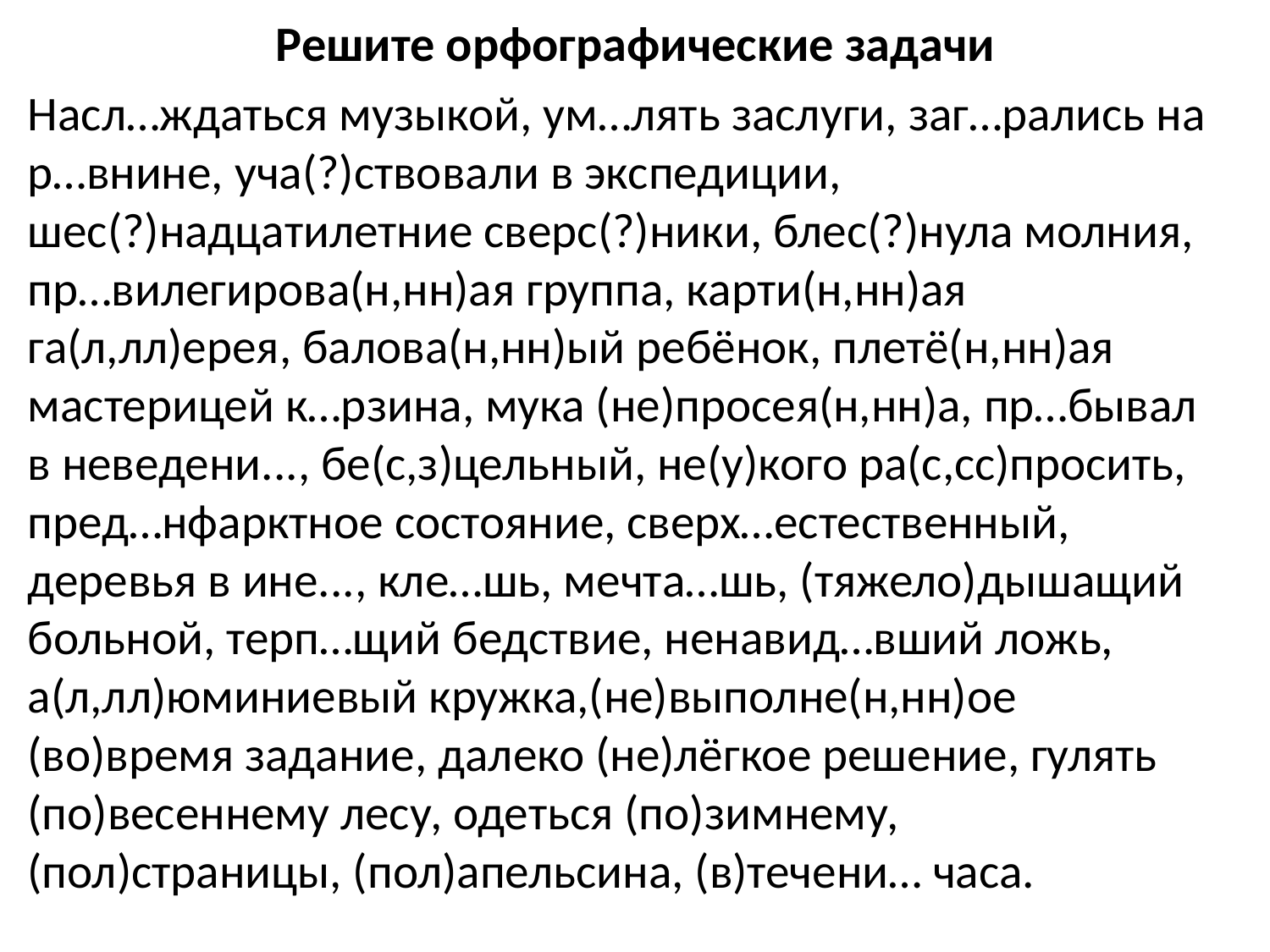

# Решите орфографические задачи
Насл…ждаться музыкой, ум…лять заслуги, заг…рались на р…внине, уча(?)ствовали в экспедиции, шес(?)надцатилетние сверс(?)ники, блес(?)нула молния, пр…вилегирова(н,нн)ая группа, карти(н,нн)ая га(л,лл)ерея, балова(н,нн)ый ребёнок, плетё(н,нн)ая мастерицей к…рзина, мука (не)просея(н,нн)а, пр…бывал в неведени..., бе(с,з)цельный, не(у)кого ра(с,сс)просить, пред…нфарктное состояние, сверх…естественный, деревья в ине..., кле…шь, мечта…шь, (тяжело)дышащий больной, терп…щий бедствие, ненавид…вший ложь, а(л,лл)юминиевый кружка,(не)выполне(н,нн)ое (во)время задание, далеко (не)лёгкое решение, гулять (по)весеннему лесу, одеться (по)зимнему, (пол)страницы, (пол)апельсина, (в)течени… часа.